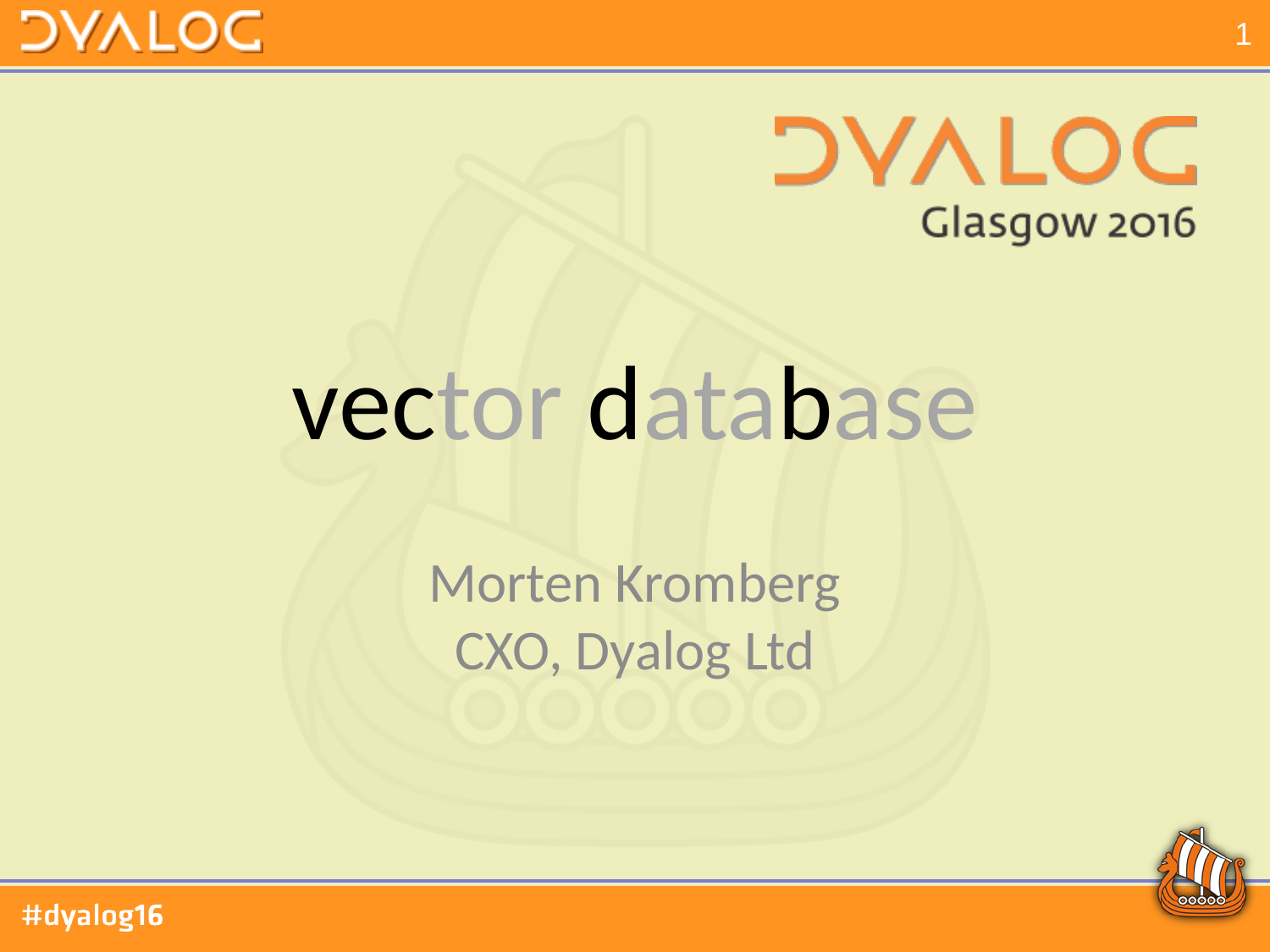

# vector database
Morten Kromberg
CXO, Dyalog Ltd